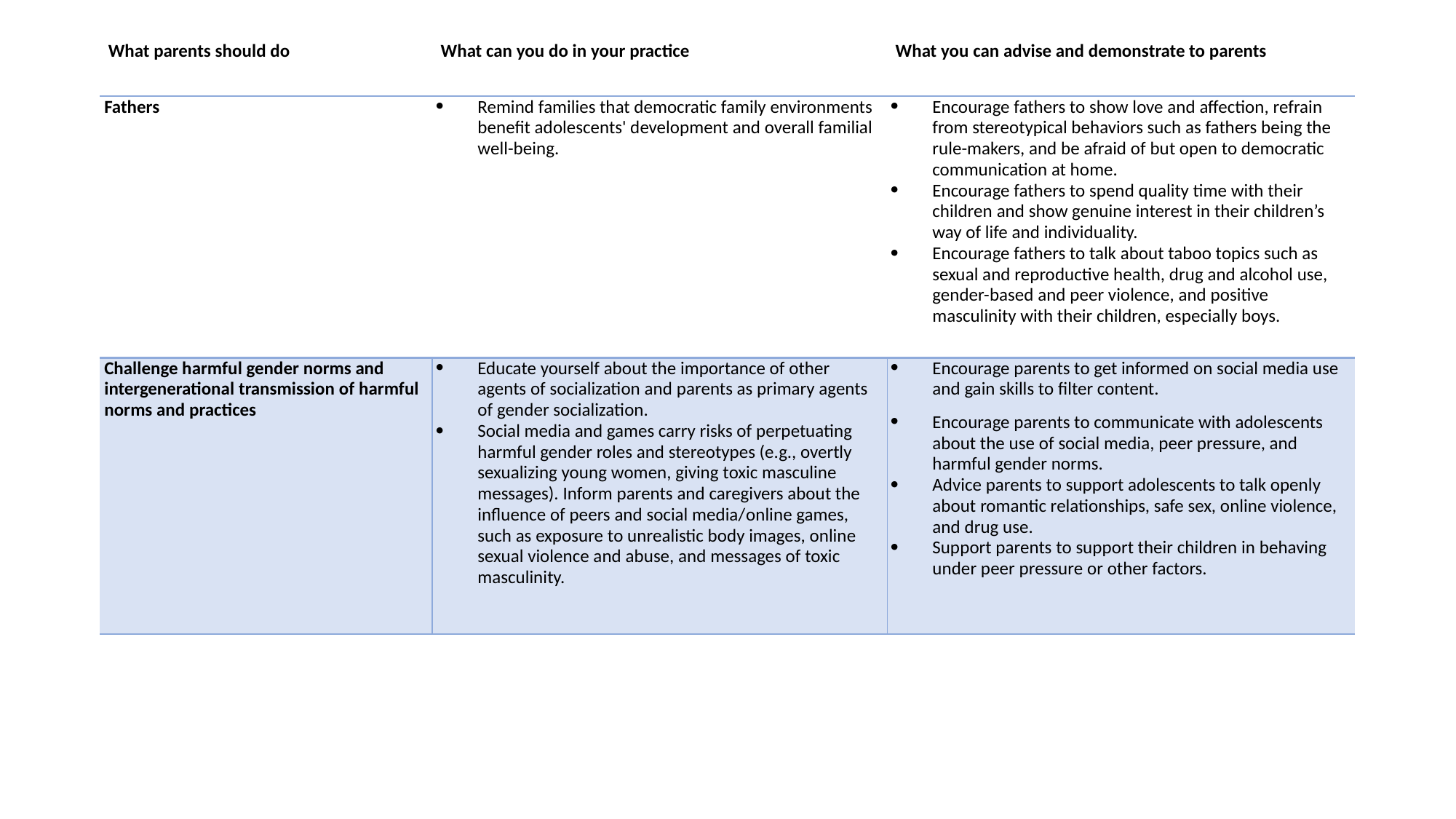

#
| What parents should do | What can you do in your practice | What you can advise and demonstrate to parents |
| --- | --- | --- |
| Fathers | Remind families that democratic family environments benefit adolescents' development and overall familial well-being. | Encourage fathers to show love and affection, refrain from stereotypical behaviors such as fathers being the rule-makers, and be afraid of but open to democratic communication at home. Encourage fathers to spend quality time with their children and show genuine interest in their children’s way of life and individuality. Encourage fathers to talk about taboo topics such as sexual and reproductive health, drug and alcohol use, gender-based and peer violence, and positive masculinity with their children, especially boys. |
| --- | --- | --- |
| Challenge harmful gender norms and intergenerational transmission of harmful norms and practices | Educate yourself about the importance of other agents of socialization and parents as primary agents of gender socialization. Social media and games carry risks of perpetuating harmful gender roles and stereotypes (e.g., overtly sexualizing young women, giving toxic masculine messages). Inform parents and caregivers about the influence of peers and social media/online games, such as exposure to unrealistic body images, online sexual violence and abuse, and messages of toxic masculinity. | Encourage parents to get informed on social media use and gain skills to filter content. Encourage parents to communicate with adolescents about the use of social media, peer pressure, and harmful gender norms. Advice parents to support adolescents to talk openly about romantic relationships, safe sex, online violence, and drug use. Support parents to support their children in behaving under peer pressure or other factors. |